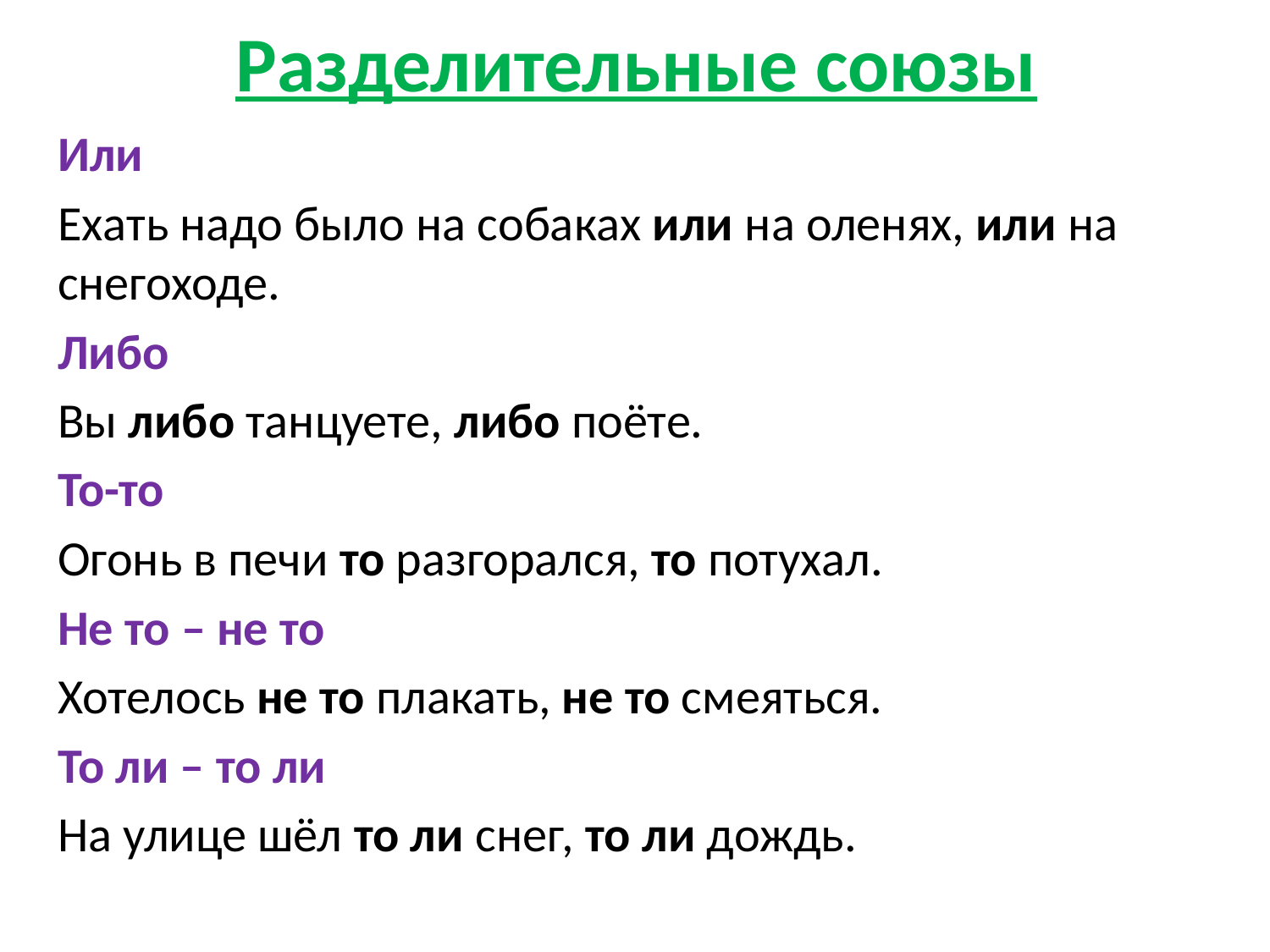

# Разделительные союзы
Или
Ехать надо было на собаках или на оленях, или на снегоходе.
Либо
Вы либо танцуете, либо поёте.
То-то
Огонь в печи то разгорался, то потухал.
Не то – не то
Хотелось не то плакать, не то смеяться.
То ли – то ли
На улице шёл то ли снег, то ли дождь.